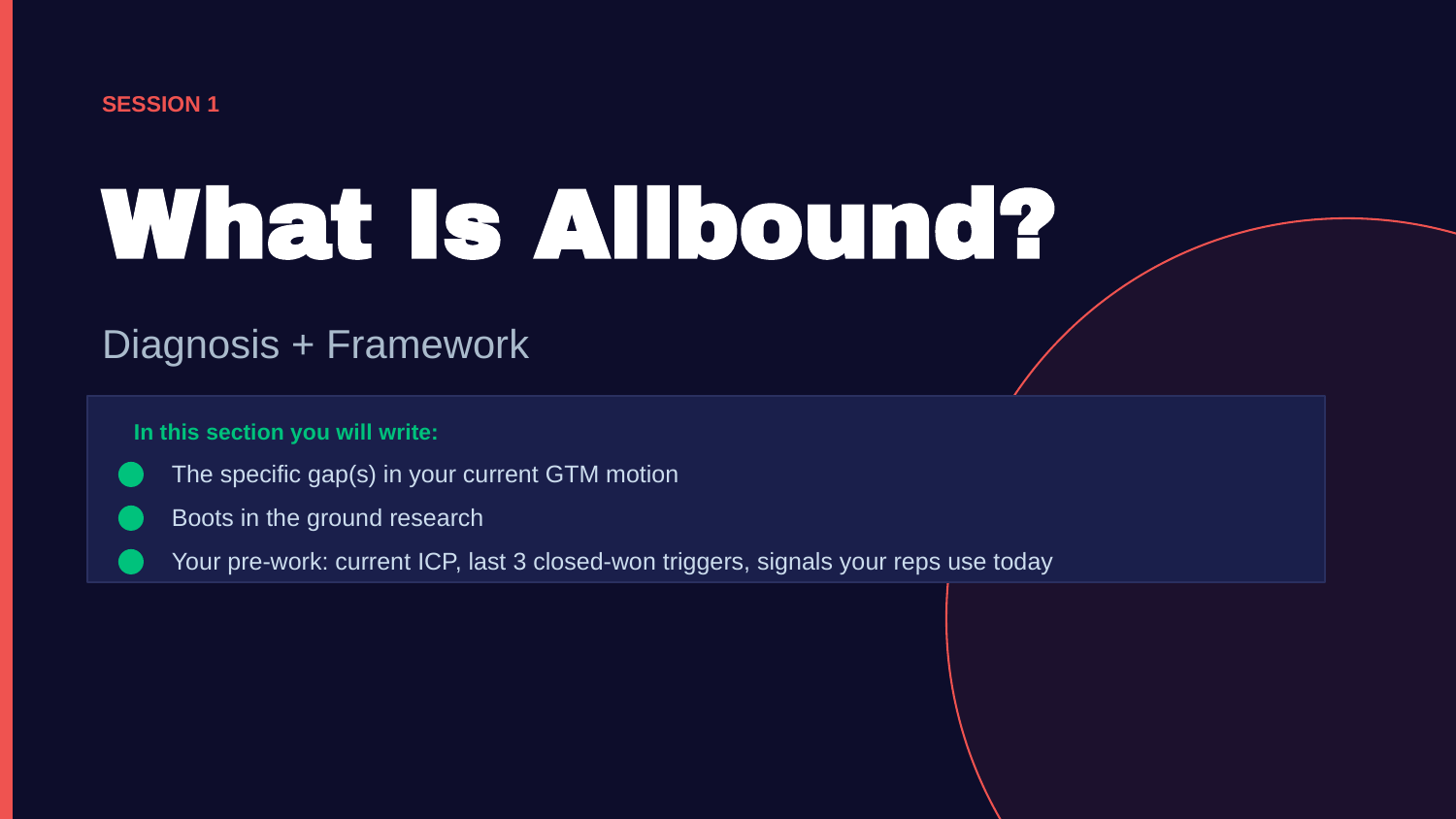

SESSION 1
What Is Allbound?

Diagnosis + Framework

In this section you will write:
The specific gap(s) in your current GTM motion

Boots in the ground research

Your pre-work: current ICP, last 3 closed-won triggers, signals your reps use today